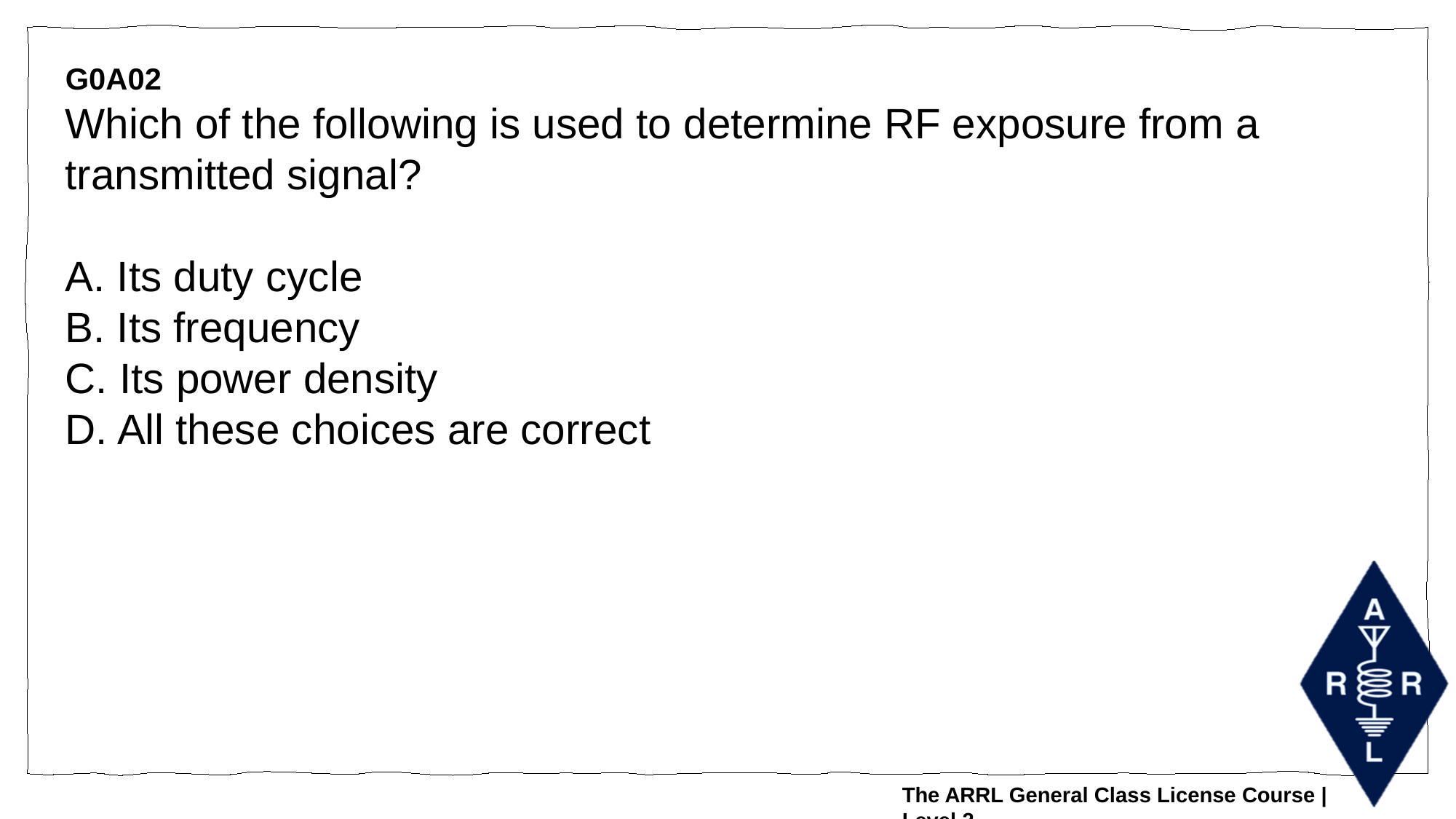

G0A02
Which of the following is used to determine RF exposure from a transmitted signal?

A. Its duty cycle
B. Its frequency
C. Its power density
D. All these choices are correct